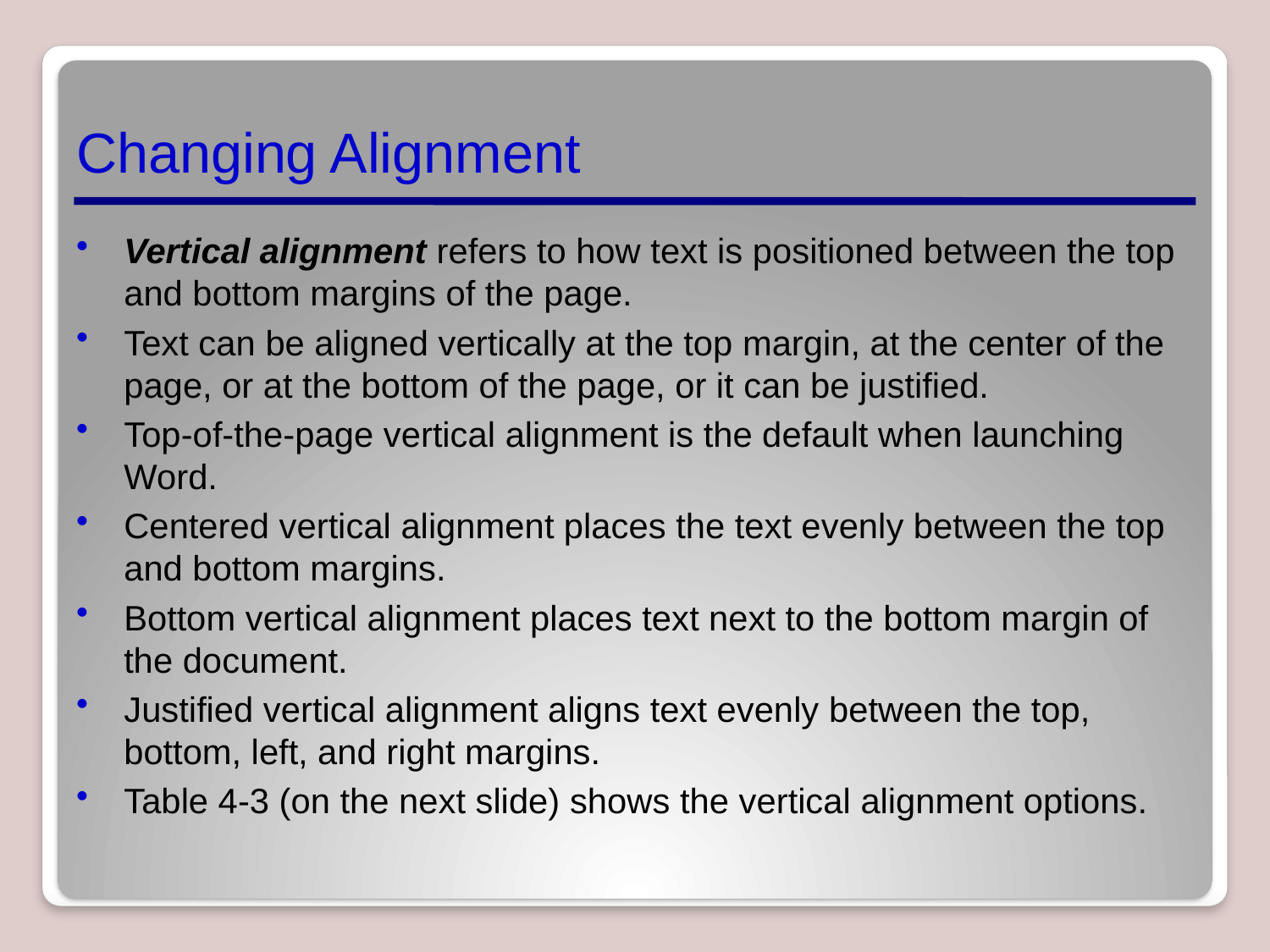

# Changing Alignment
Vertical alignment refers to how text is positioned between the top and bottom margins of the page.
Text can be aligned vertically at the top margin, at the center of the page, or at the bottom of the page, or it can be justified.
Top-of-the-page vertical alignment is the default when launching Word.
Centered vertical alignment places the text evenly between the top and bottom margins.
Bottom vertical alignment places text next to the bottom margin of the document.
Justified vertical alignment aligns text evenly between the top, bottom, left, and right margins.
Table 4-3 (on the next slide) shows the vertical alignment options.